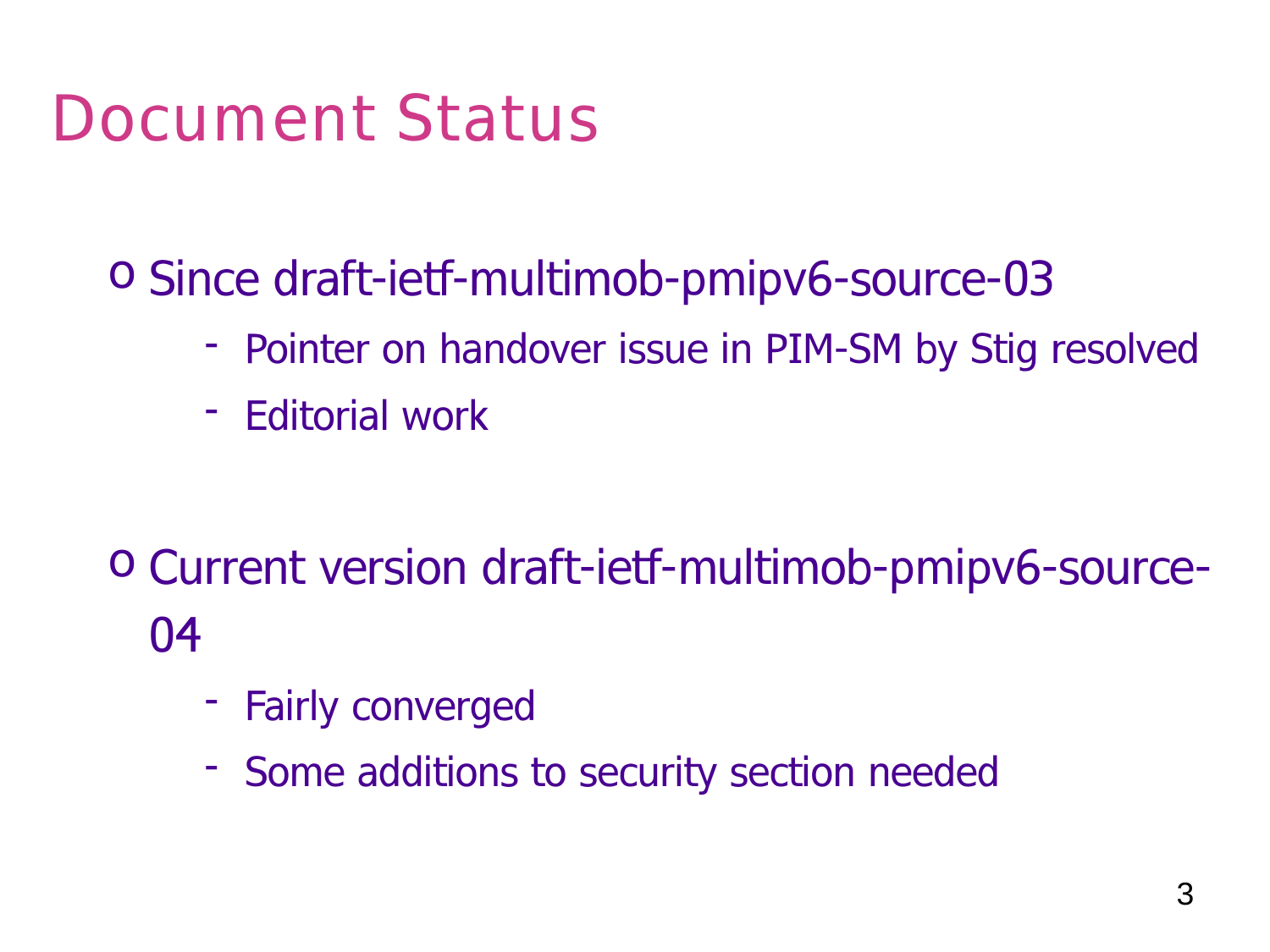

# Document Status
Since draft-ietf-multimob-pmipv6-source-03
Pointer on handover issue in PIM-SM by Stig resolved
Editorial work

Current version draft-ietf-multimob-pmipv6-source-04
Fairly converged
Some additions to security section needed
3